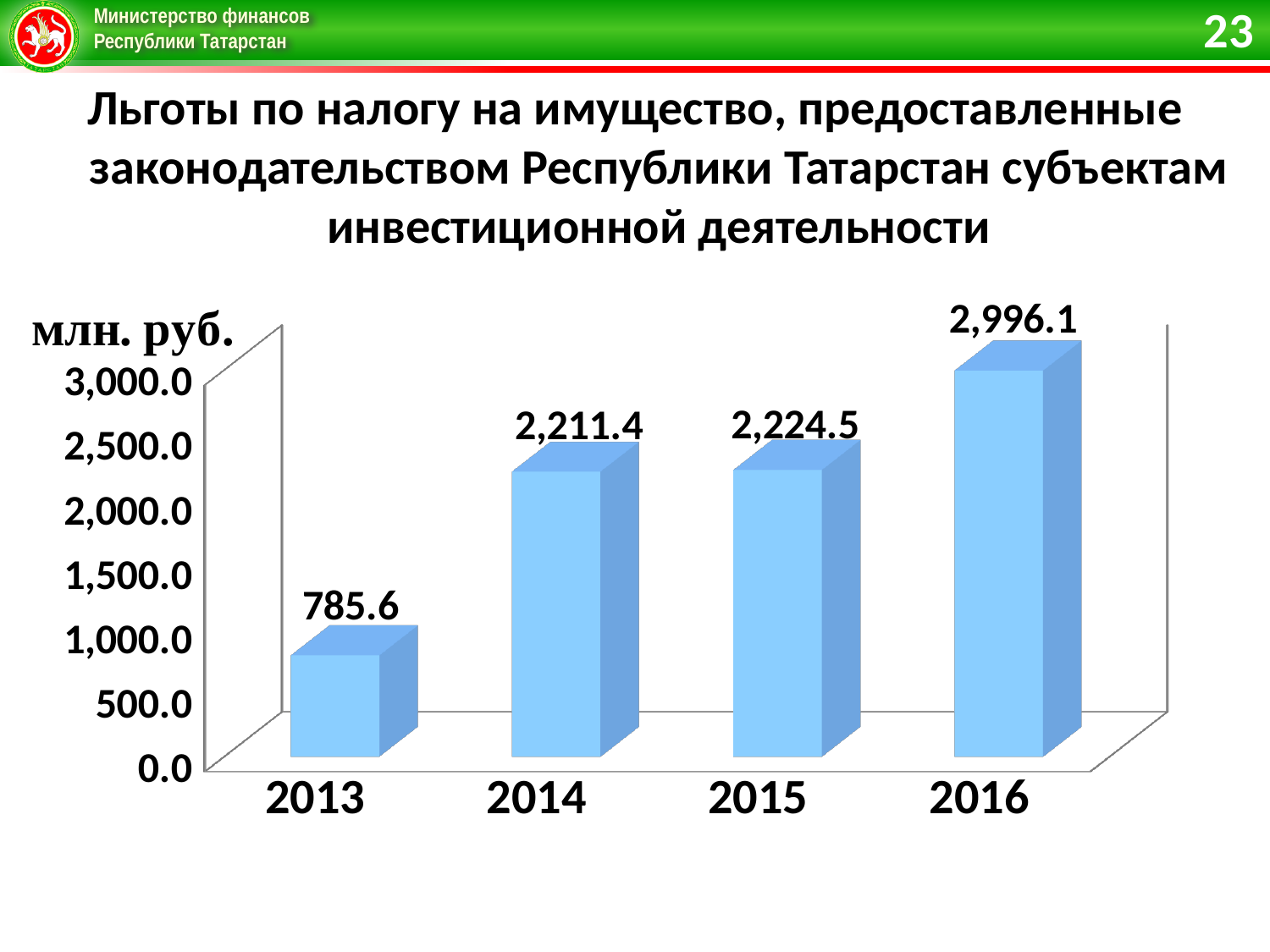

23
Льготы по налогу на имущество, предоставленные законодательством Республики Татарстан субъектам инвестиционной деятельности

[unsupported chart]